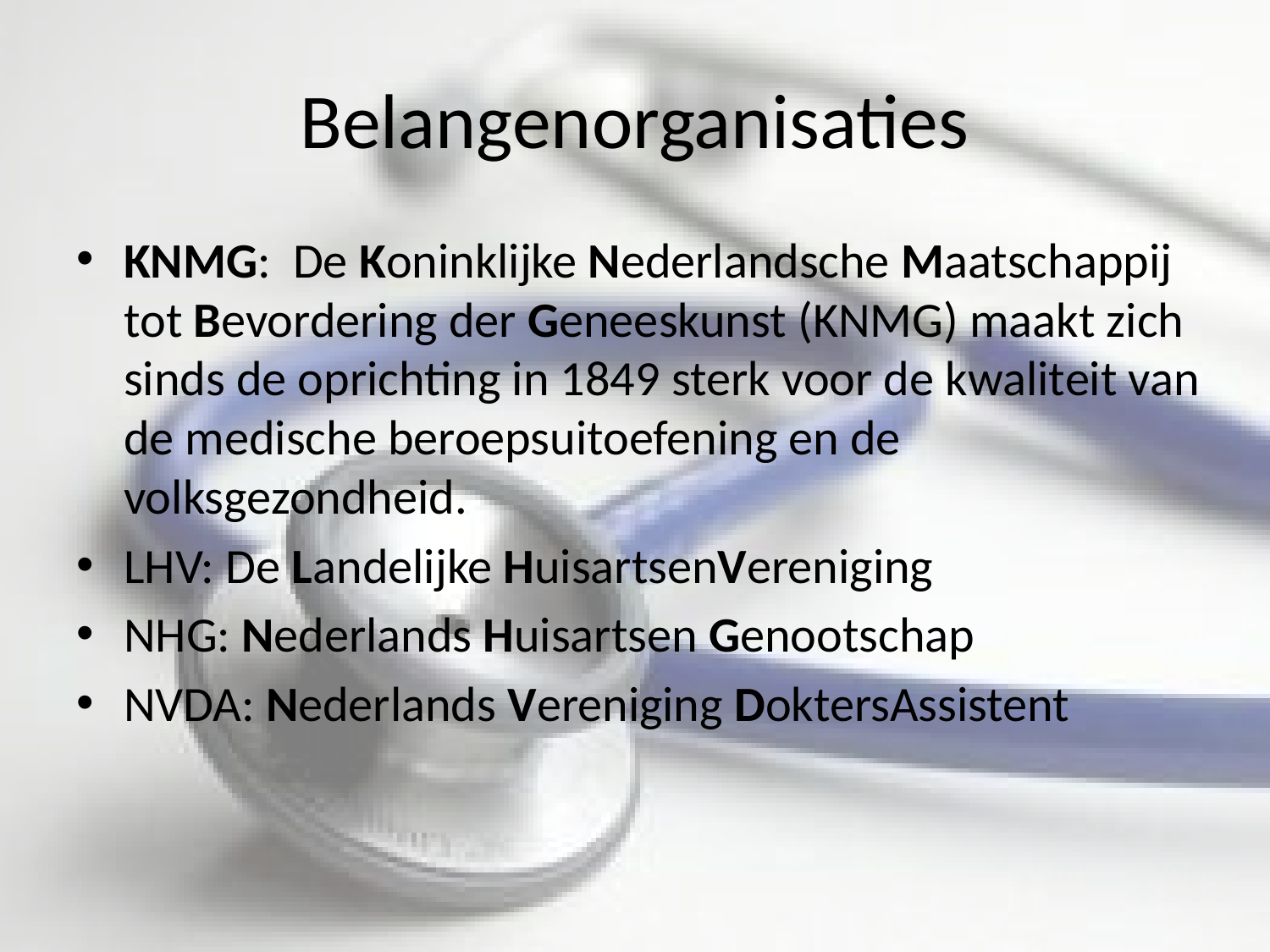

# Belangenorganisaties
KNMG:  De Koninklijke Nederlandsche Maatschappij tot Bevordering der Geneeskunst (KNMG) maakt zich sinds de oprichting in 1849 sterk voor de kwaliteit van de medische beroepsuitoefening en de volksgezondheid.
LHV: De Landelijke HuisartsenVereniging
NHG: Nederlands Huisartsen Genootschap
NVDA: Nederlands Vereniging DoktersAssistent